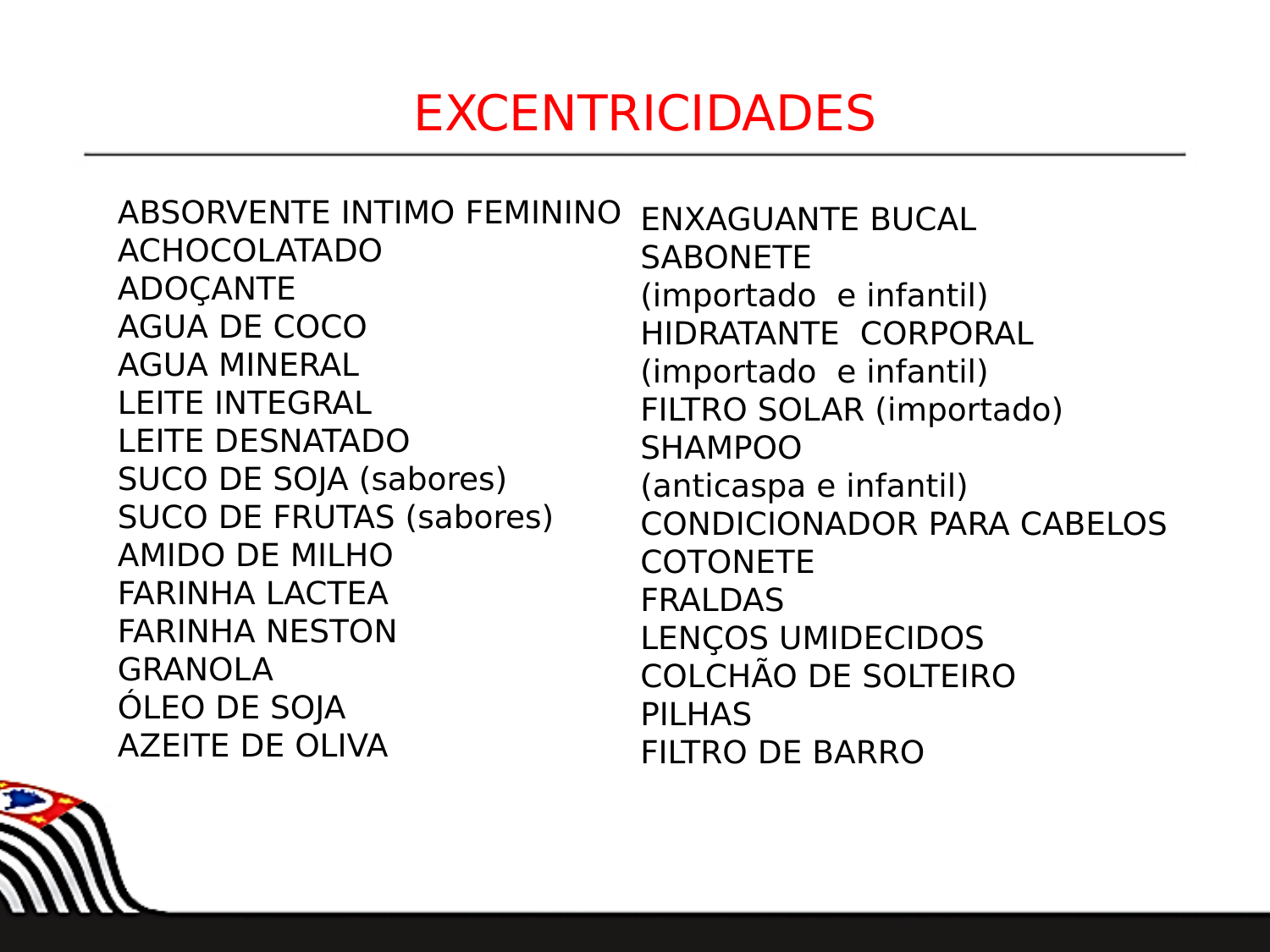

# EXCENTRICIDADES
ABSORVENTE INTIMO FEMININO
ACHOCOLATADO
ADOÇANTE
AGUA DE COCO
AGUA MINERAL
LEITE INTEGRAL
LEITE DESNATADO
SUCO DE SOJA (sabores)
SUCO DE FRUTAS (sabores)
AMIDO DE MILHO
FARINHA LACTEA
FARINHA NESTON
GRANOLA
ÓLEO DE SOJA
AZEITE DE OLIVA

ENXAGUANTE BUCAL
SABONETE
(importado  e infantil)
HIDRATANTE  CORPORAL (importado  e infantil)
FILTRO SOLAR (importado)
SHAMPOO
(anticaspa e infantil)
CONDICIONADOR PARA CABELOS
COTONETE
FRALDAS
LENÇOS UMIDECIDOS
COLCHÃO DE SOLTEIRO
PILHAS
FILTRO DE BARRO